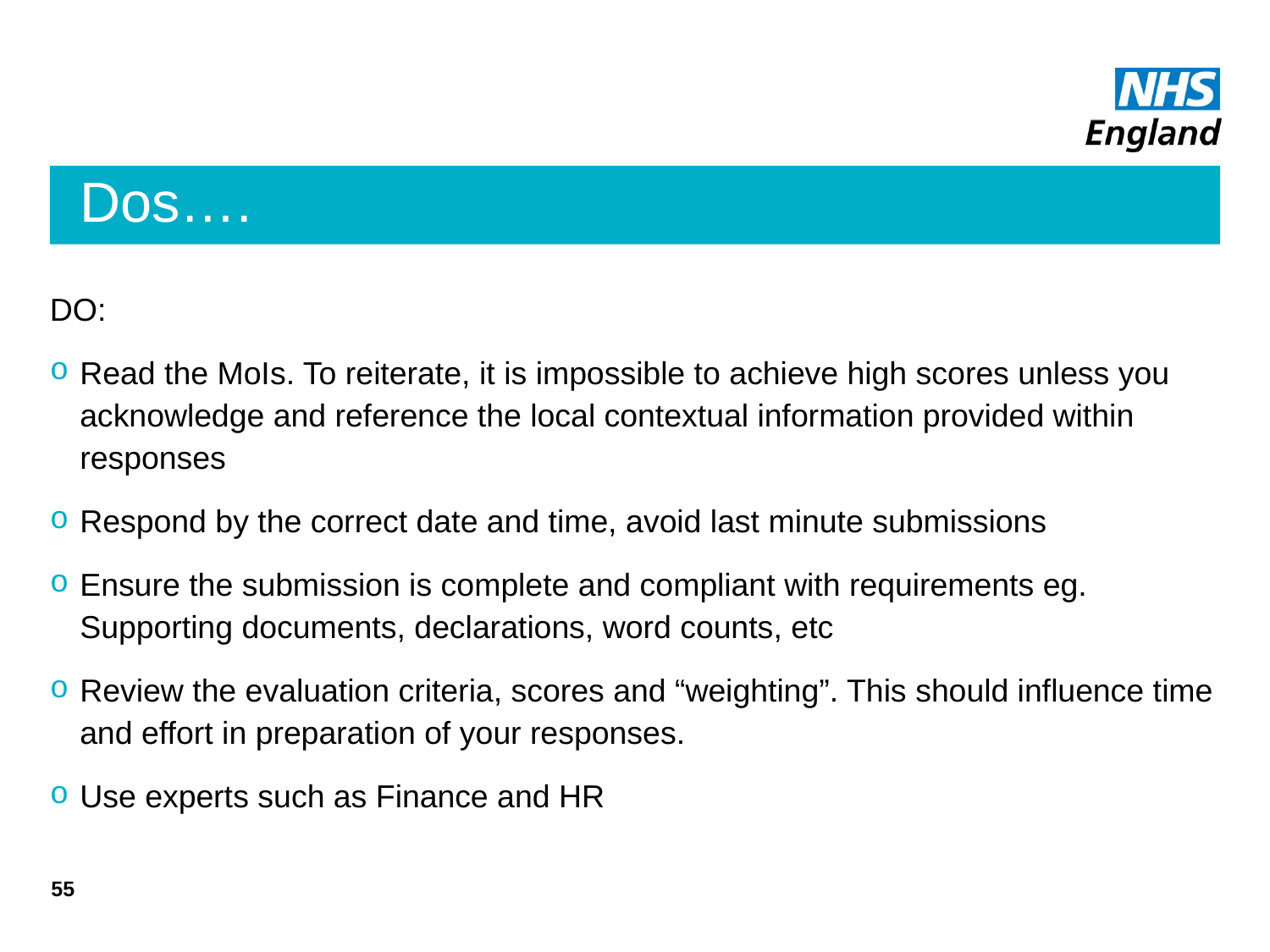

# Dos….
DO:
Read the MoIs. To reiterate, it is impossible to achieve high scores unless you acknowledge and reference the local contextual information provided within responses
Respond by the correct date and time, avoid last minute submissions
Ensure the submission is complete and compliant with requirements eg. Supporting documents, declarations, word counts, etc
Review the evaluation criteria, scores and “weighting”. This should influence time and effort in preparation of your responses.
Use experts such as Finance and HR

55